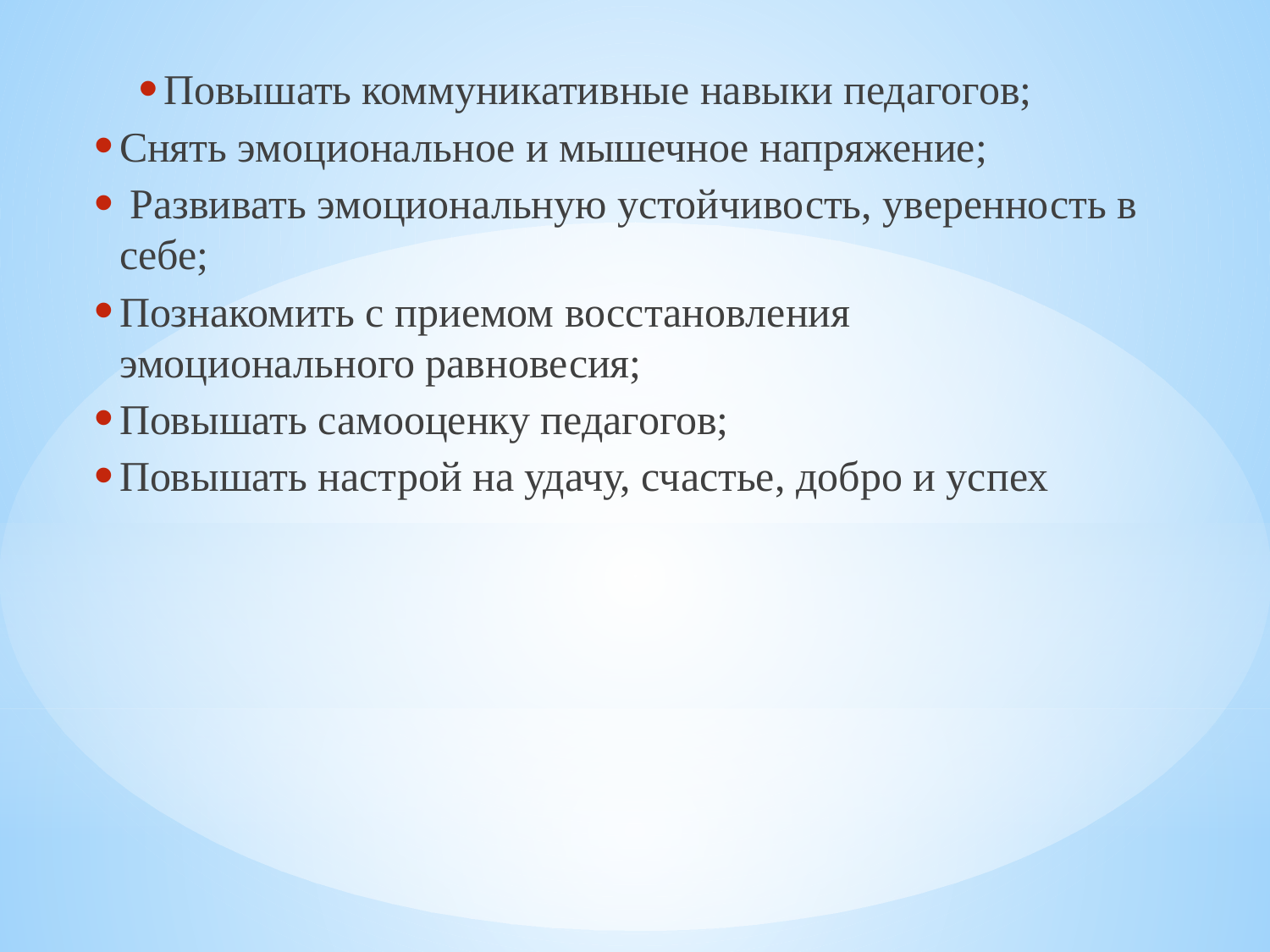

Повышать коммуникативные навыки педагогов;
Снять эмоциональное и мышечное напряжение;
 Развивать эмоциональную устойчивость, уверенность в себе;
Познакомить с приемом восстановления эмоционального равновесия;
Повышать самооценку педагогов;
Повышать настрой на удачу, счастье, добро и успех
#